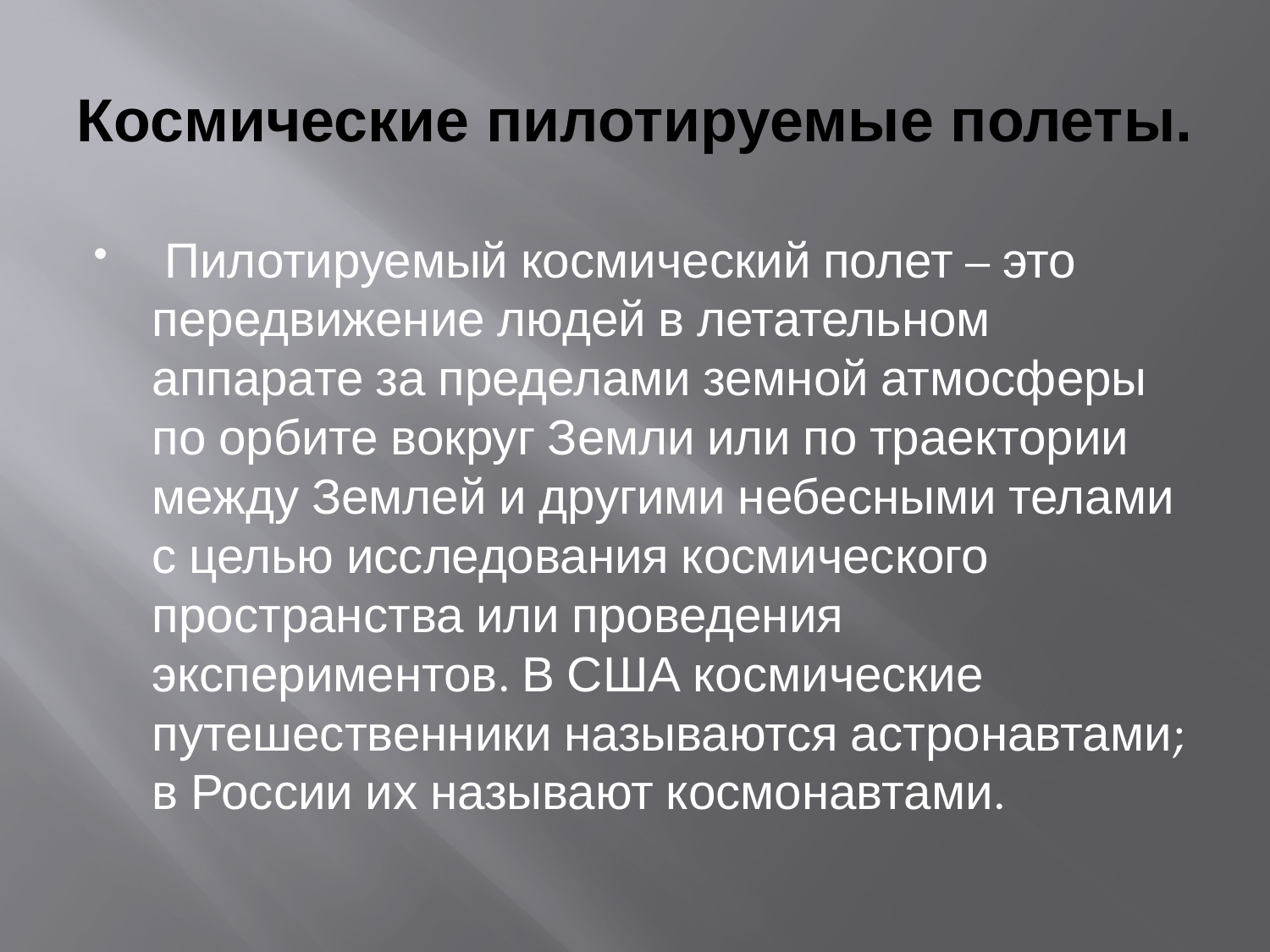

# Космические пилотируемые полеты.
 Пилотируемый космический полет – это передвижение людей в летательном аппарате за пределами земной атмосферы по орбите вокруг Земли или по траектории между Землей и другими небесными телами с целью исследования космического пространства или проведения экспериментов. В США космические путешественники называются астронавтами; в России их называют космонавтами.